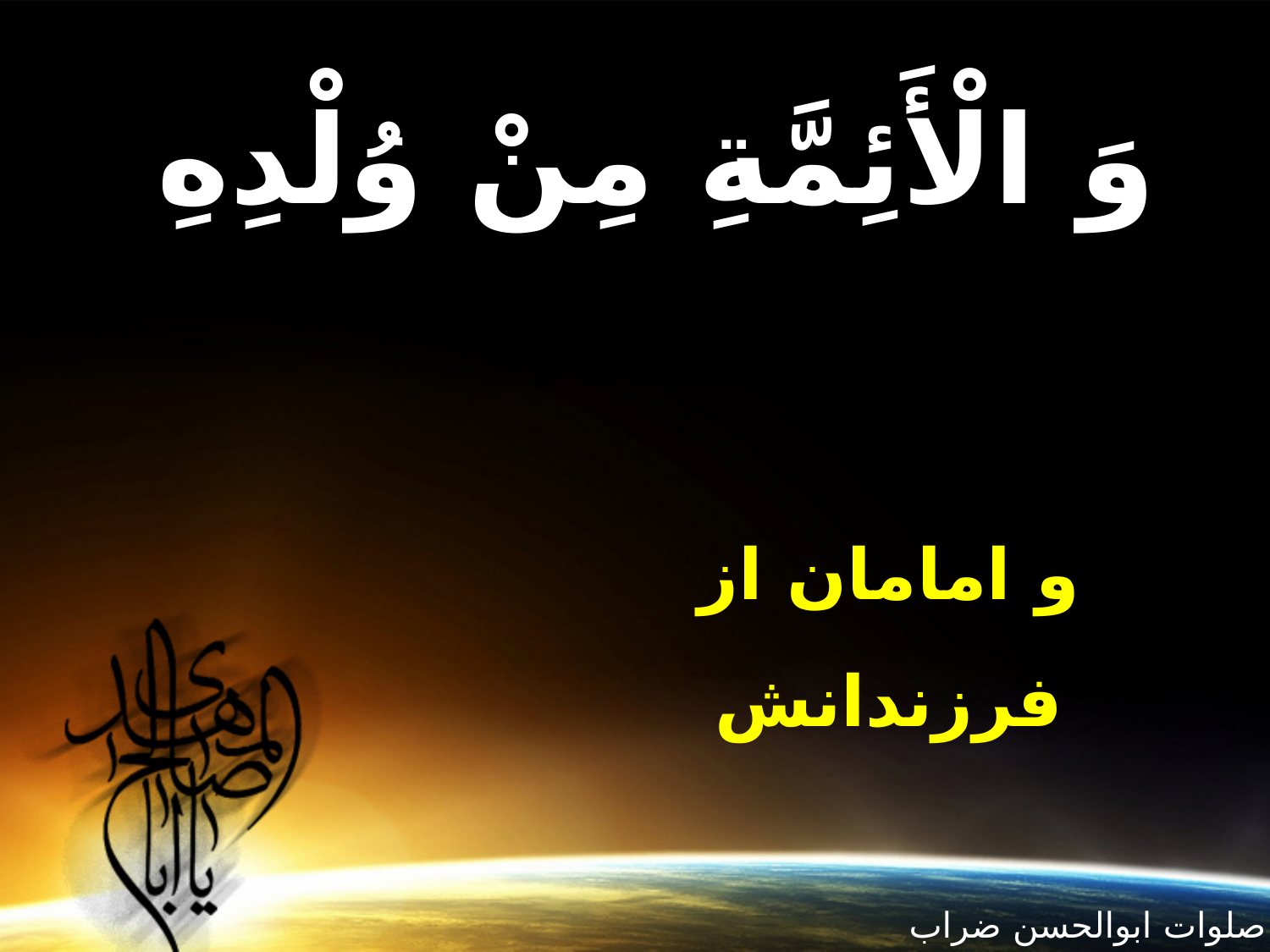

وَ الْأَئِمَّةِ مِنْ وُلْدِهِ
و امامان از فرزندانش